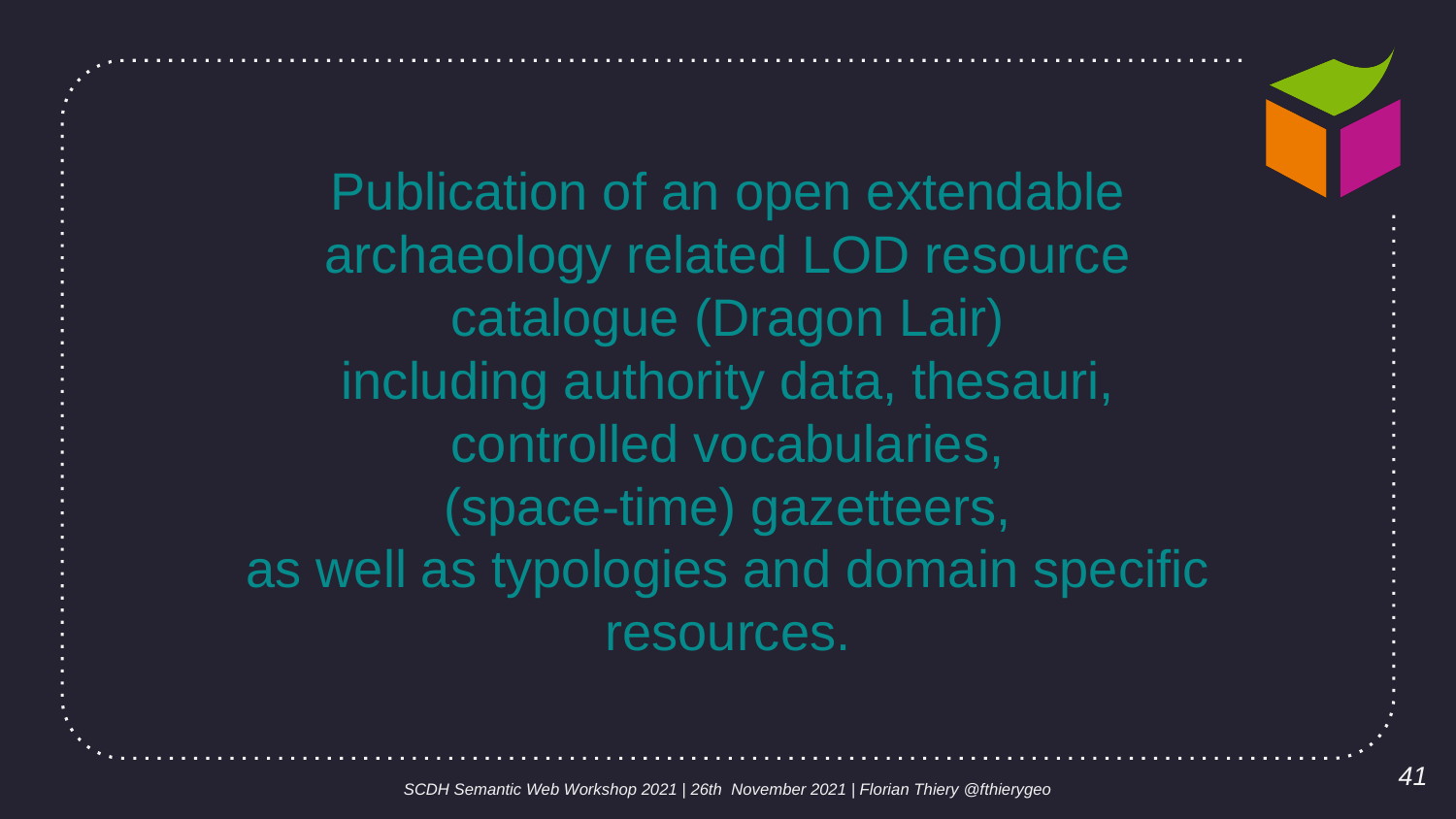

# Publication of an open extendable archaeology related LOD resource catalogue (Dragon Lair) including authority data, thesauri, controlled vocabularies, (space-time) gazetteers, as well as typologies and domain specific resources.
41